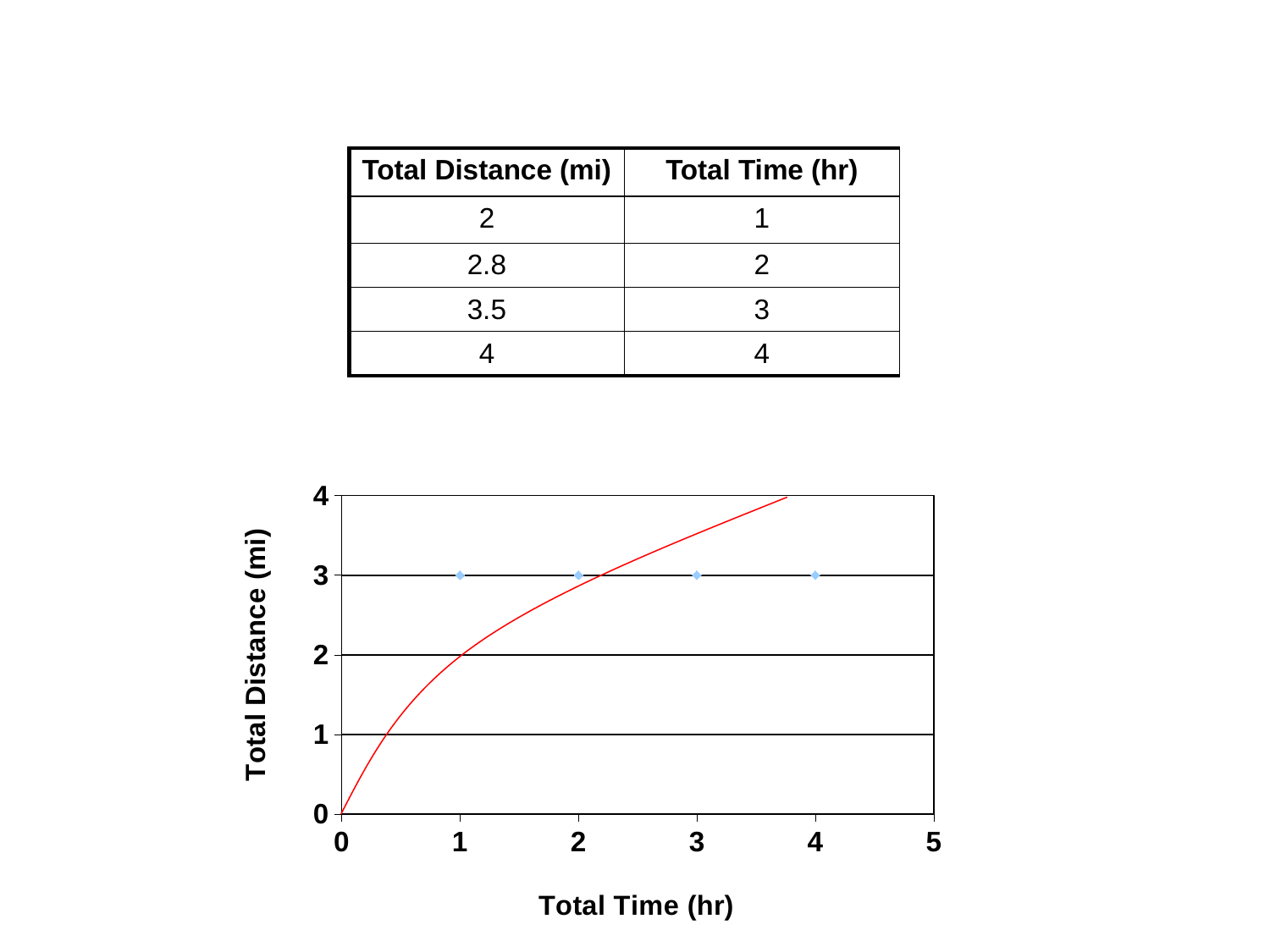

| Total Distance (mi) | Total Time (hr) |
| --- | --- |
| 2 | 1 |
| 2.8 | 2 |
| 3.5 | 3 |
| 4 | 4 |

### Chart

| Category | East |
|---|---|